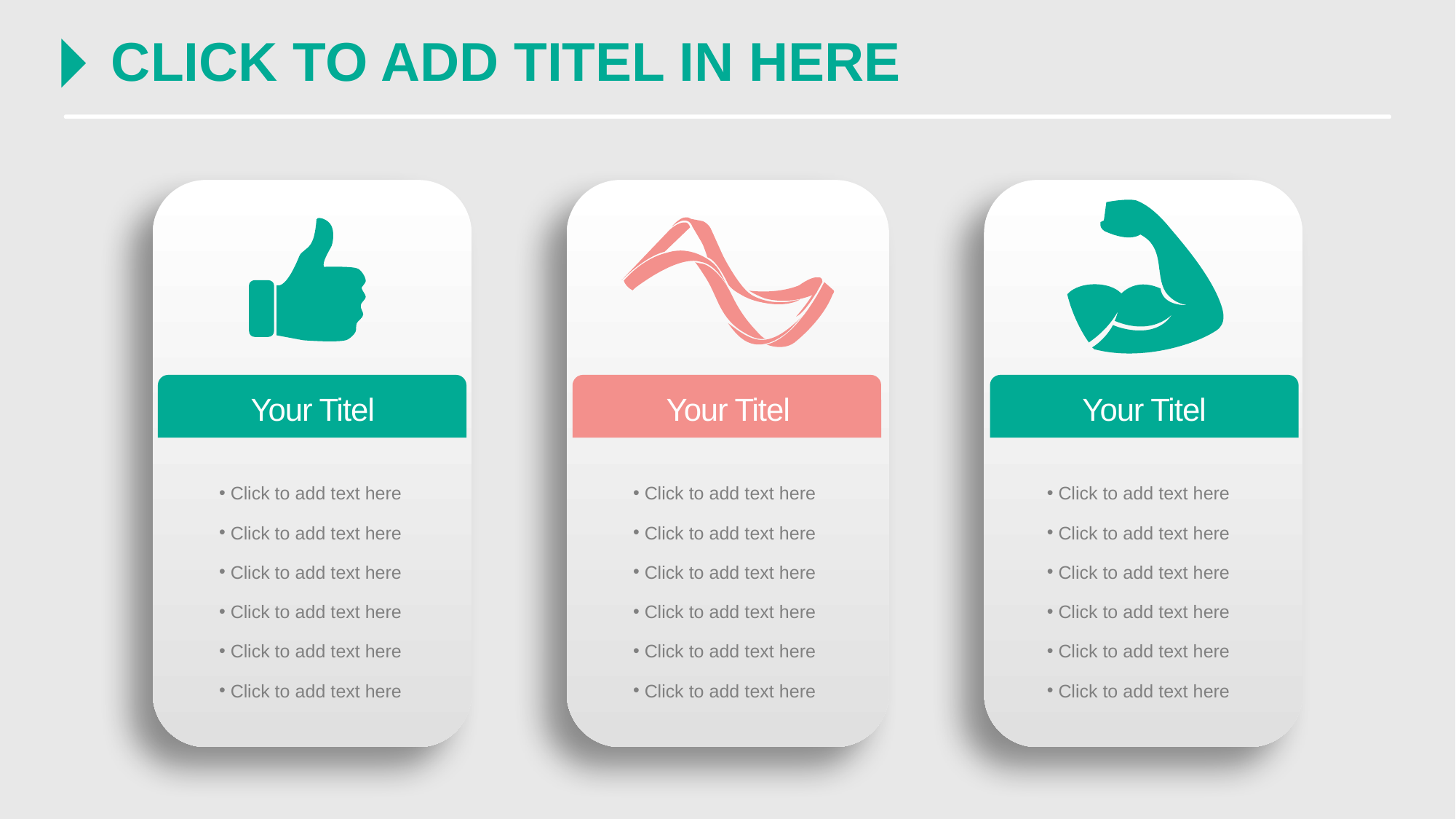

CLICK TO ADD TITEL IN HERE

Your Titel
Your Titel
Your Titel
Click to add text here
Click to add text here
Click to add text here
Click to add text here
Click to add text here
Click to add text here
Click to add text here
Click to add text here
Click to add text here
Click to add text here
Click to add text here
Click to add text here
Click to add text here
Click to add text here
Click to add text here
Click to add text here
Click to add text here
Click to add text here